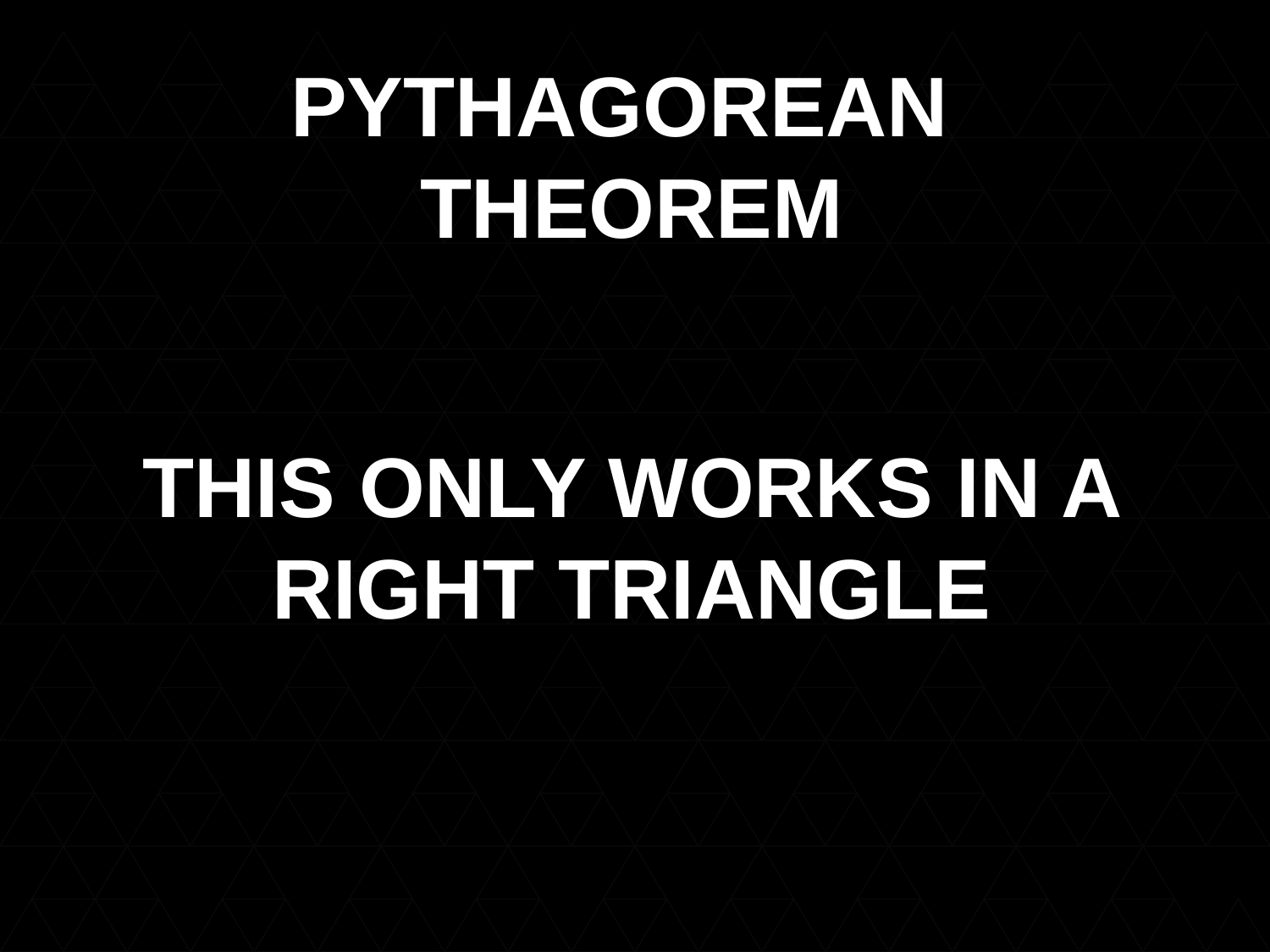

PYTHAGOREAN
THEOREM
THIS ONLY WORKS IN A RIGHT TRIANGLE